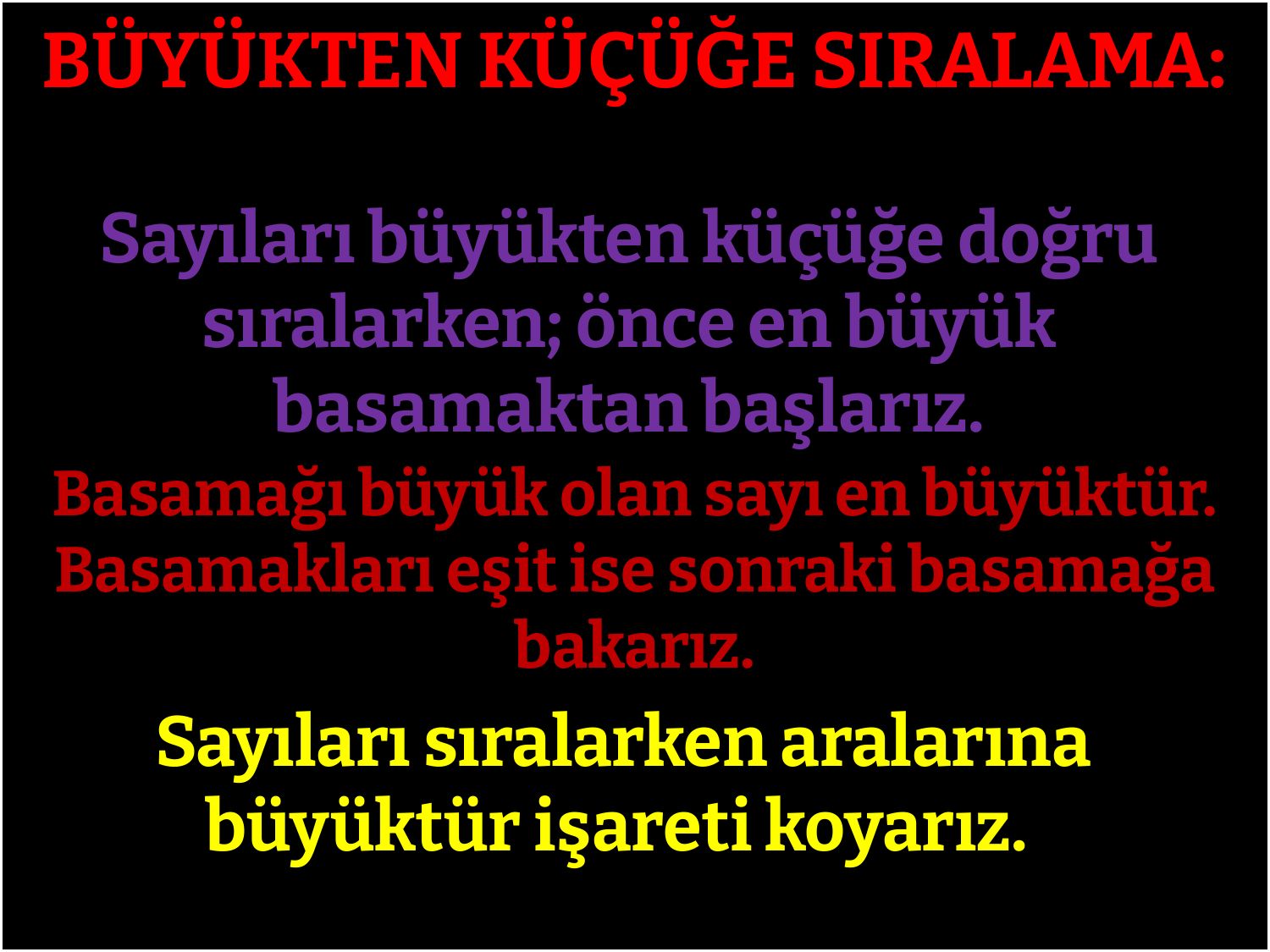

BÜYÜKTEN KÜÇÜĞE SIRALAMA:
Sayıları büyükten küçüğe doğru sıralarken; önce en büyük basamaktan başlarız.
#
Basamağı büyük olan sayı en büyüktür. Basamakları eşit ise sonraki basamağa bakarız.
Sayıları sıralarken aralarına büyüktür işareti koyarız.